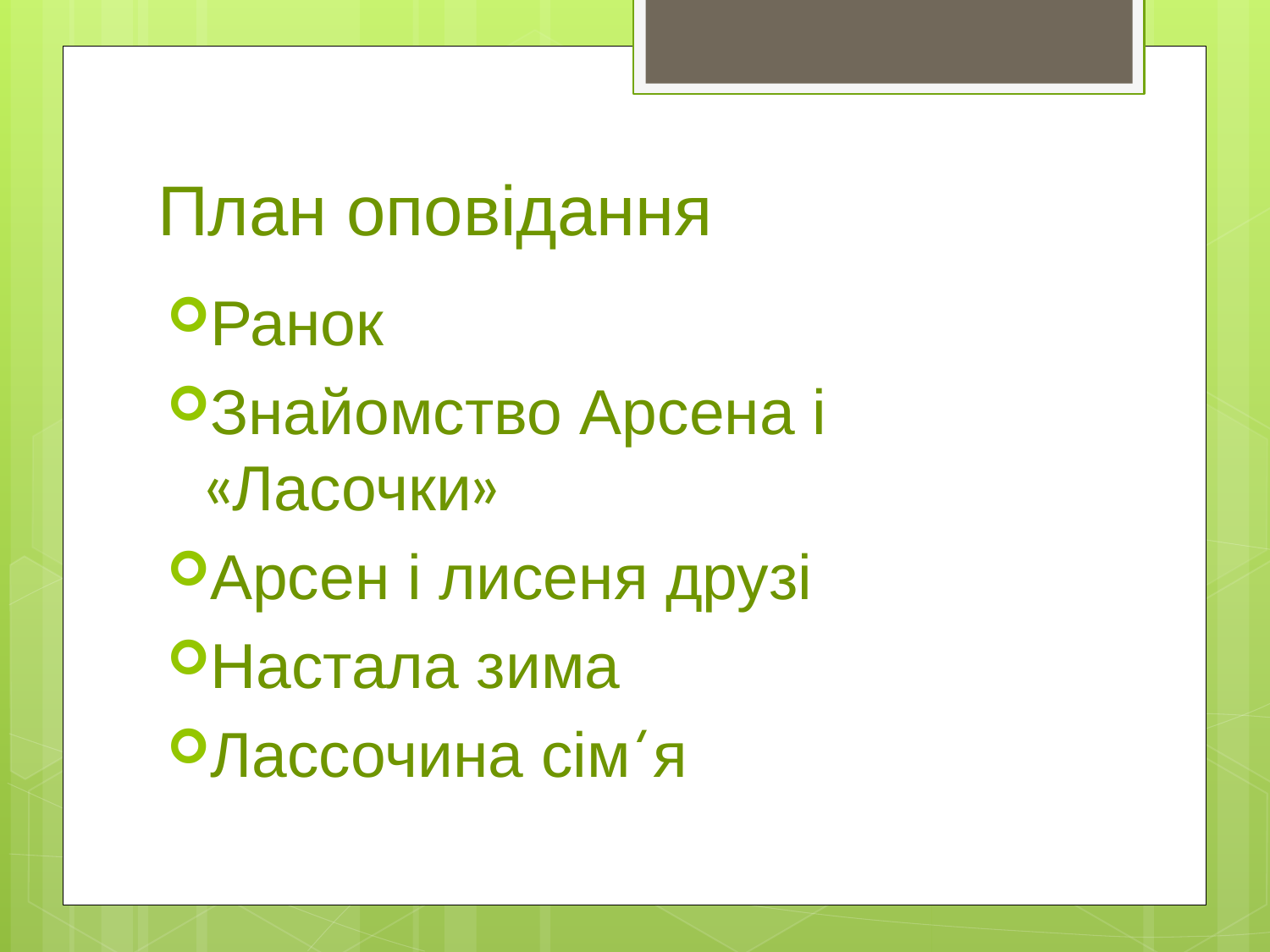

# План оповідання
Ранок
Знайомство Арсена і «Ласочки»
Арсен і лисеня друзі
Настала зима
Лассочина сім’я